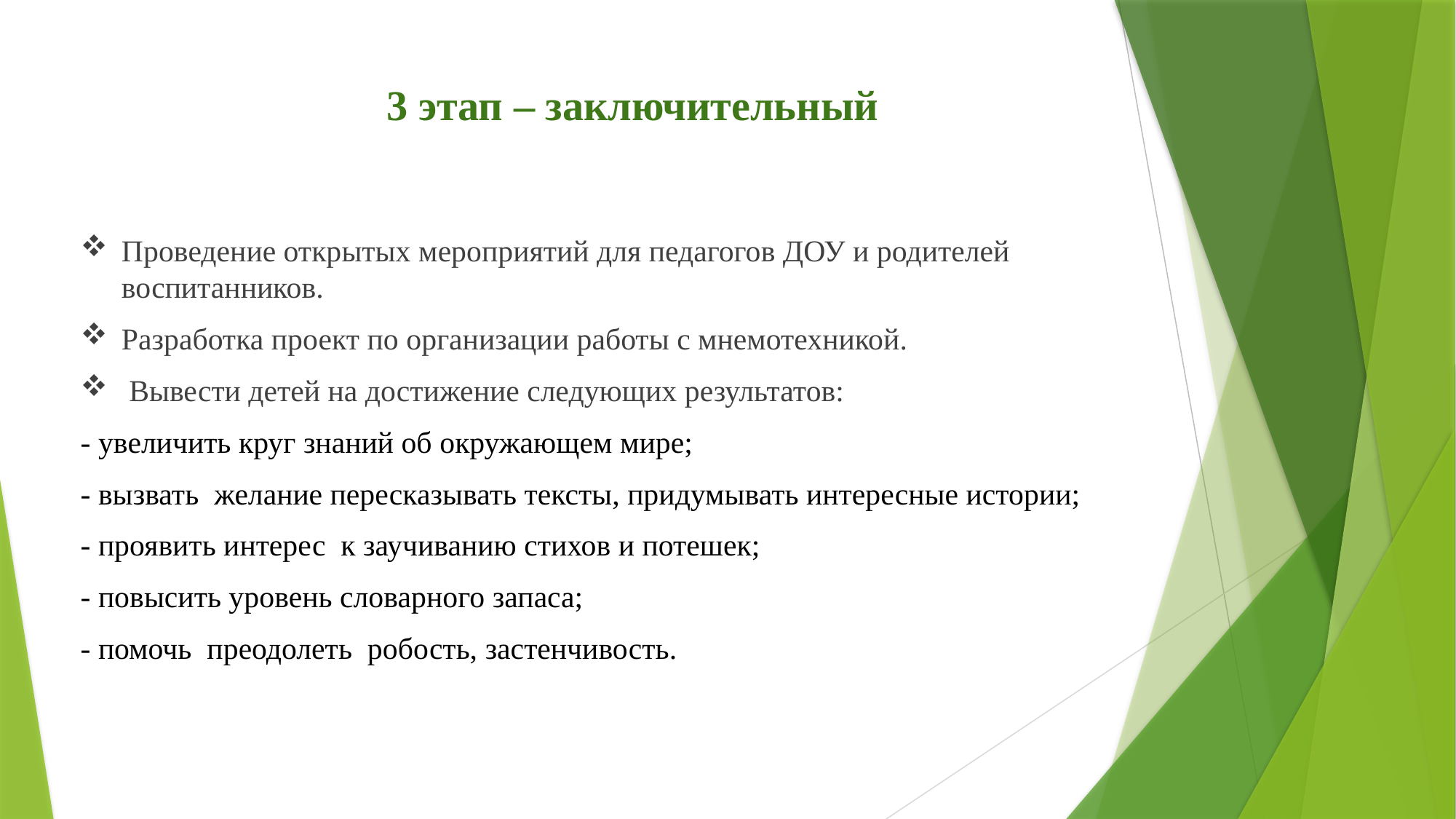

# 3 этап – заключительный

Проведение открытых мероприятий для педагогов ДОУ и родителей воспитанников.
Разработка проект по организации работы с мнемотехникой.
 Вывести детей на достижение следующих результатов:
- увеличить круг знаний об окружающем мире;
- вызвать  желание пересказывать тексты, придумывать интересные истории;
- проявить интерес  к заучиванию стихов и потешек;
- повысить уровень словарного запаса;
- помочь  преодолеть  робость, застенчивость.